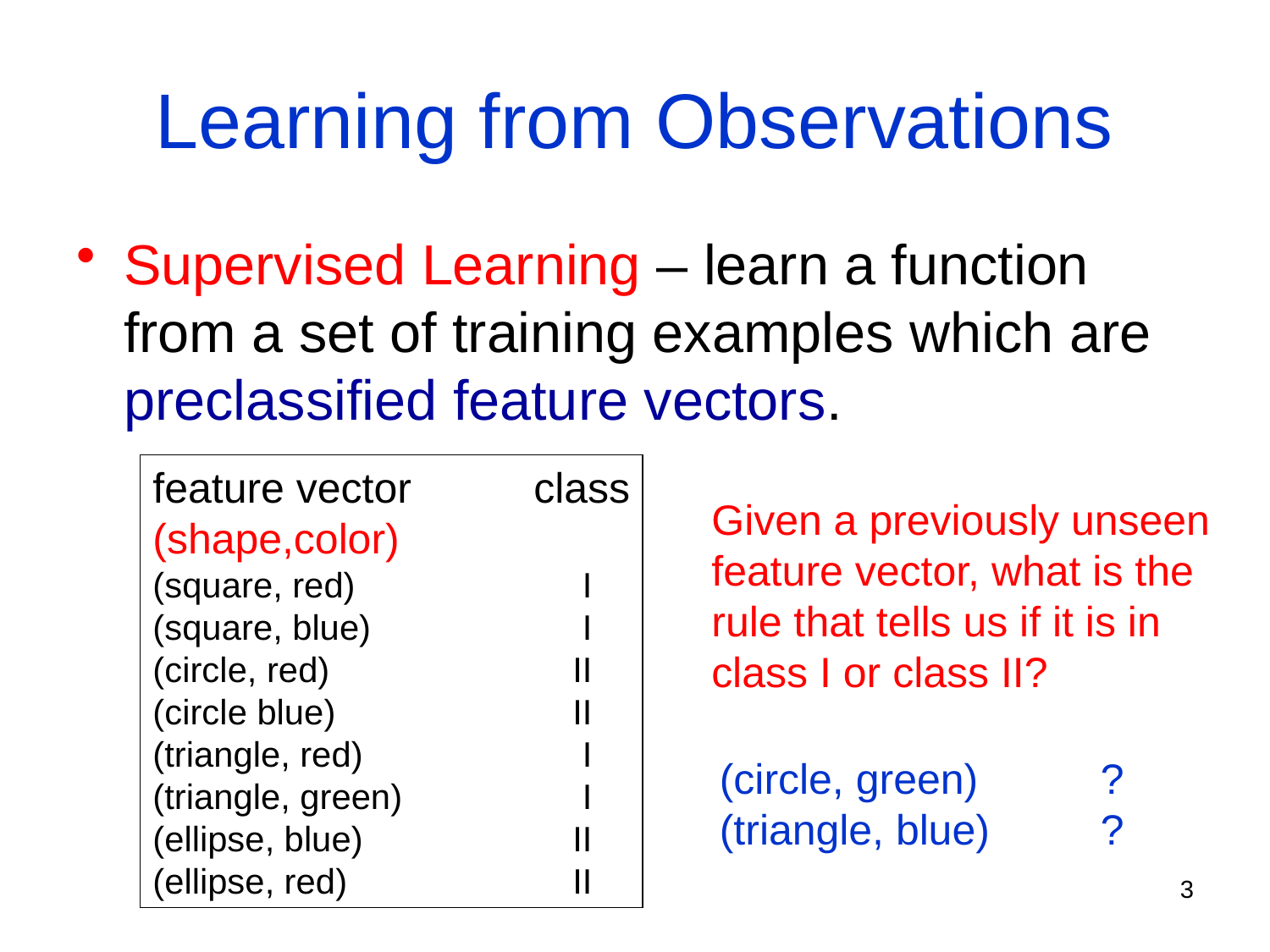

# Learning from Observations
Supervised Learning – learn a function from a set of training examples which are preclassified feature vectors.
feature vector	class
(shape,color)
(square, red)		     I
(square, blue)		     I
(circle, red)		    II
(circle blue)		    II
(triangle, red)		     I
(triangle, green)		     I
(ellipse, blue)		    II
(ellipse, red)		    II
Given a previously unseen
feature vector, what is the
rule that tells us if it is in
class I or class II?
(circle, green)	?
(triangle, blue)	?
3